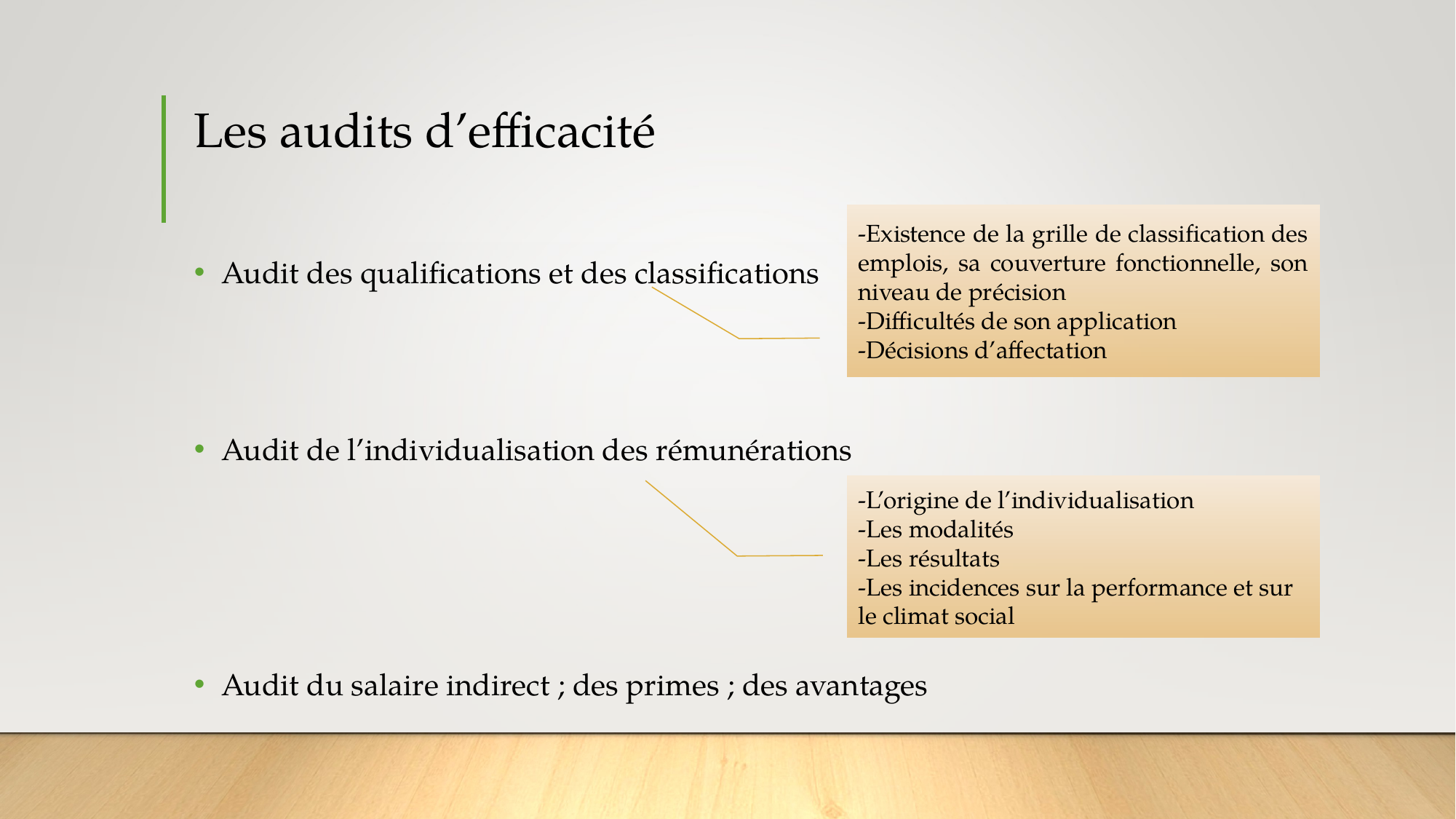

# Les audits d’efficacité
-Existence de la grille de classification des emplois, sa couverture fonctionnelle, son niveau de précision
-Difficultés de son application
-Décisions d’affectation
Audit des qualifications et des classifications

Audit de l’individualisation des rémunérations

Audit du salaire indirect ; des primes ; des avantages
-L’origine de l’individualisation
-Les modalités
-Les résultats
-Les incidences sur la performance et sur le climat social